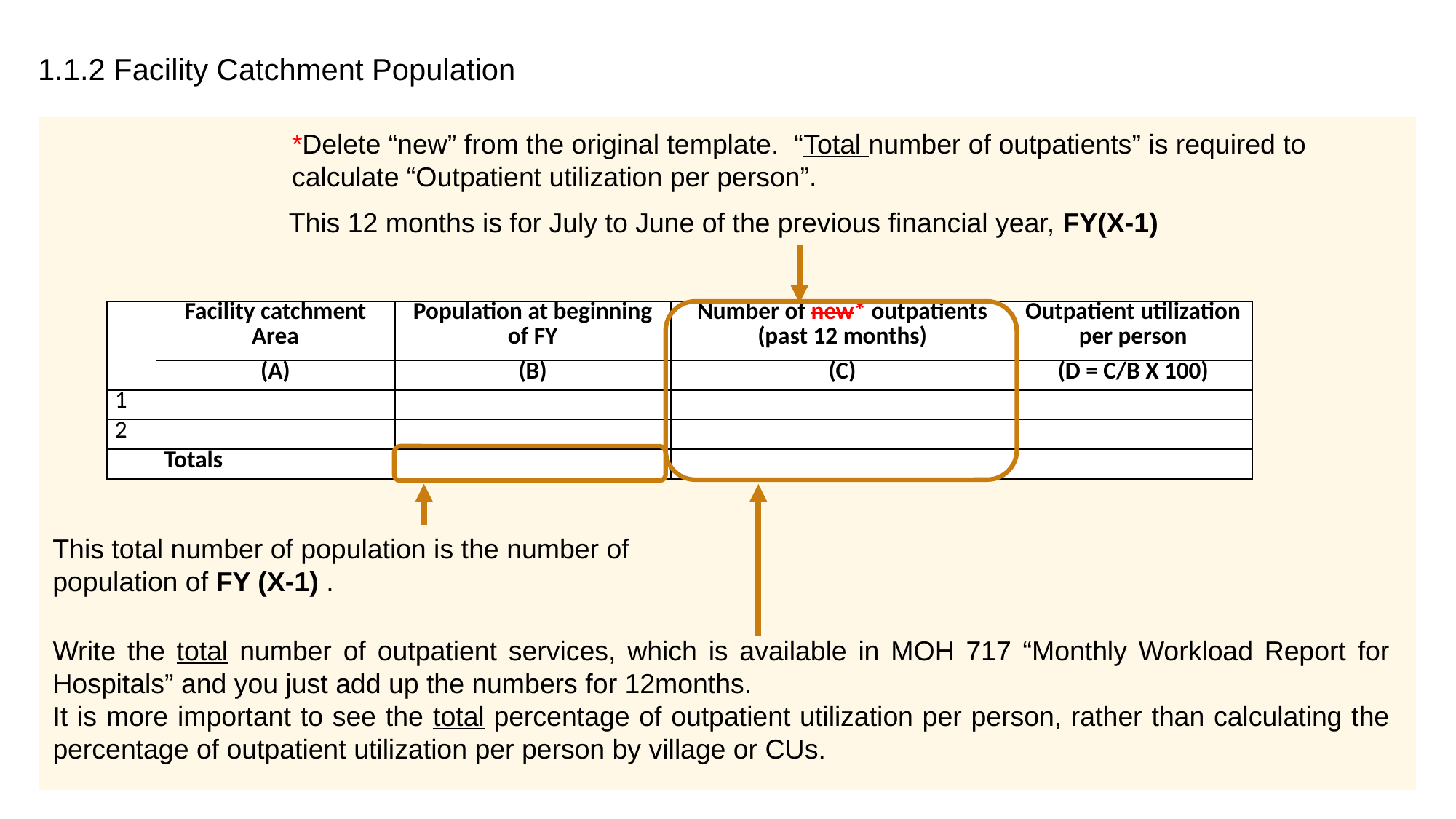

| 1.1.2 Facility Catchment Population |
| --- |

*Delete “new” from the original template.  “Total number of outpatients” is required to calculate “Outpatient utilization per person”.
This 12 months is for July to June of the previous financial year, FY(X-1)
|  | Facility catchment Area | Population at beginning of FY | Number of new\* outpatients (past 12 months) | Outpatient utilization per person |
| --- | --- | --- | --- | --- |
|  | (A) | (B) | (C) | (D = C/B X 100) |
| 1 |  |  |  |  |
| 2 |  |  |  |  |
|  | Totals |  |  |  |

This total number of population is the number of population of FY (X-1) .
Write the total number of outpatient services, which is available in MOH 717 “Monthly Workload Report for Hospitals” and you just add up the numbers for 12months.
It is more important to see the total percentage of outpatient utilization per person, rather than calculating the percentage of outpatient utilization per person by village or CUs.